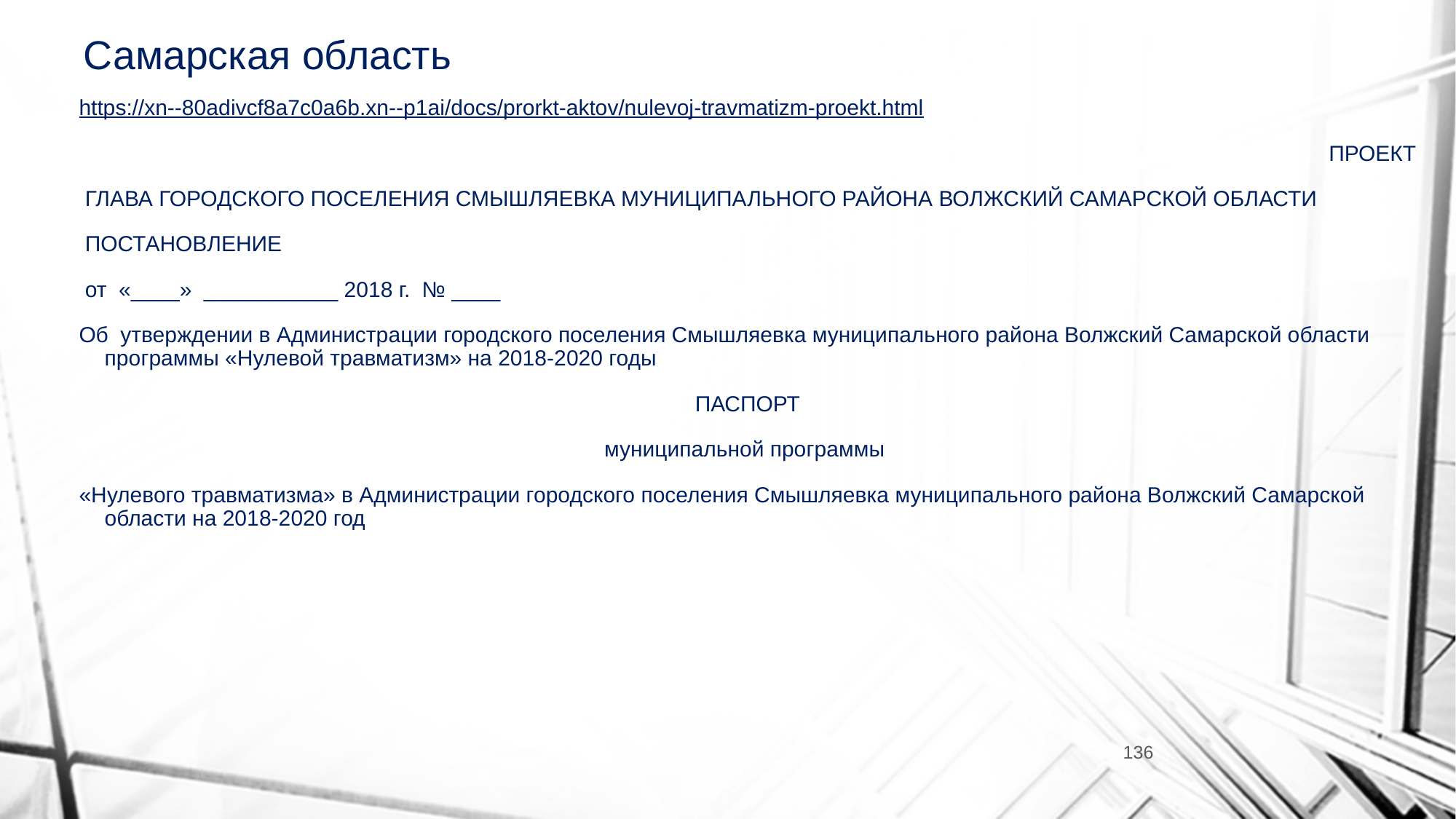

# Самарская область
https://xn--80adivcf8a7c0a6b.xn--p1ai/docs/prorkt-aktov/nulevoj-travmatizm-proekt.html
ПРОЕКТ
 ГЛАВА ГОРОДСКОГО ПОСЕЛЕНИЯ СМЫШЛЯЕВКА МУНИЦИПАЛЬНОГО РАЙОНА ВОЛЖСКИЙ САМАРСКОЙ ОБЛАСТИ
 ПОСТАНОВЛЕНИЕ
 от  «____»  ___________ 2018 г.  № ____
Об  утверждении в Администрации городского поселения Смышляевка муниципального района Волжский Самарской области программы «Нулевой травматизм» на 2018-2020 годы
ПАСПОРТ
муниципальной программы
«Нулевого травматизма» в Администрации городского поселения Смышляевка муниципального района Волжский Самарской области на 2018-2020 год

136